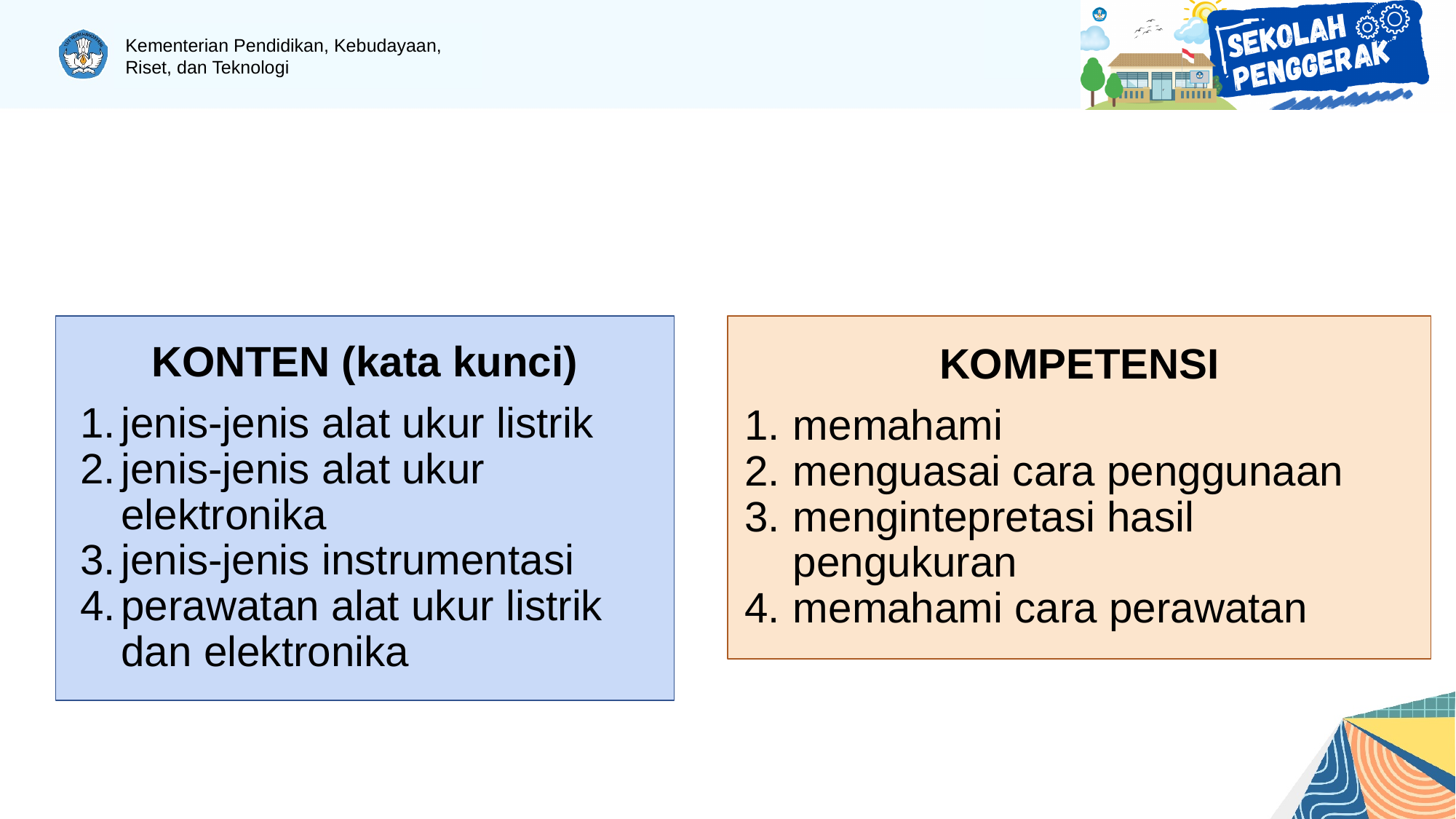

KONTEN (kata kunci)
jenis-jenis alat ukur listrik
jenis-jenis alat ukur elektronika
jenis-jenis instrumentasi
perawatan alat ukur listrik dan elektronika
KOMPETENSI
memahami
menguasai cara penggunaan
mengintepretasi hasil pengukuran
memahami cara perawatan